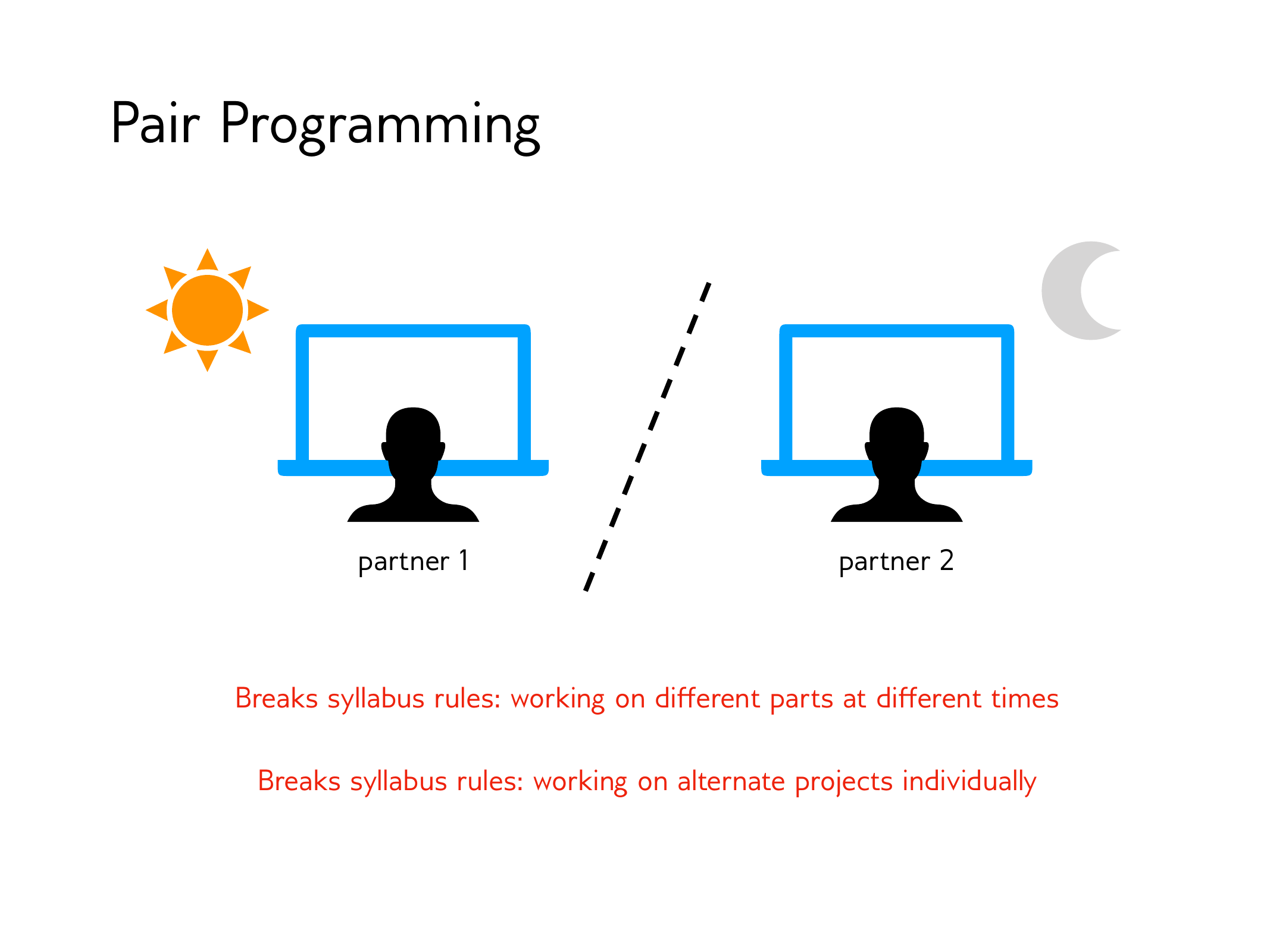

Pair Programming

partner 1
partner 2
Breaks syllabus rules: working on different parts at different times
Breaks syllabus rules: working on alternate projects individually